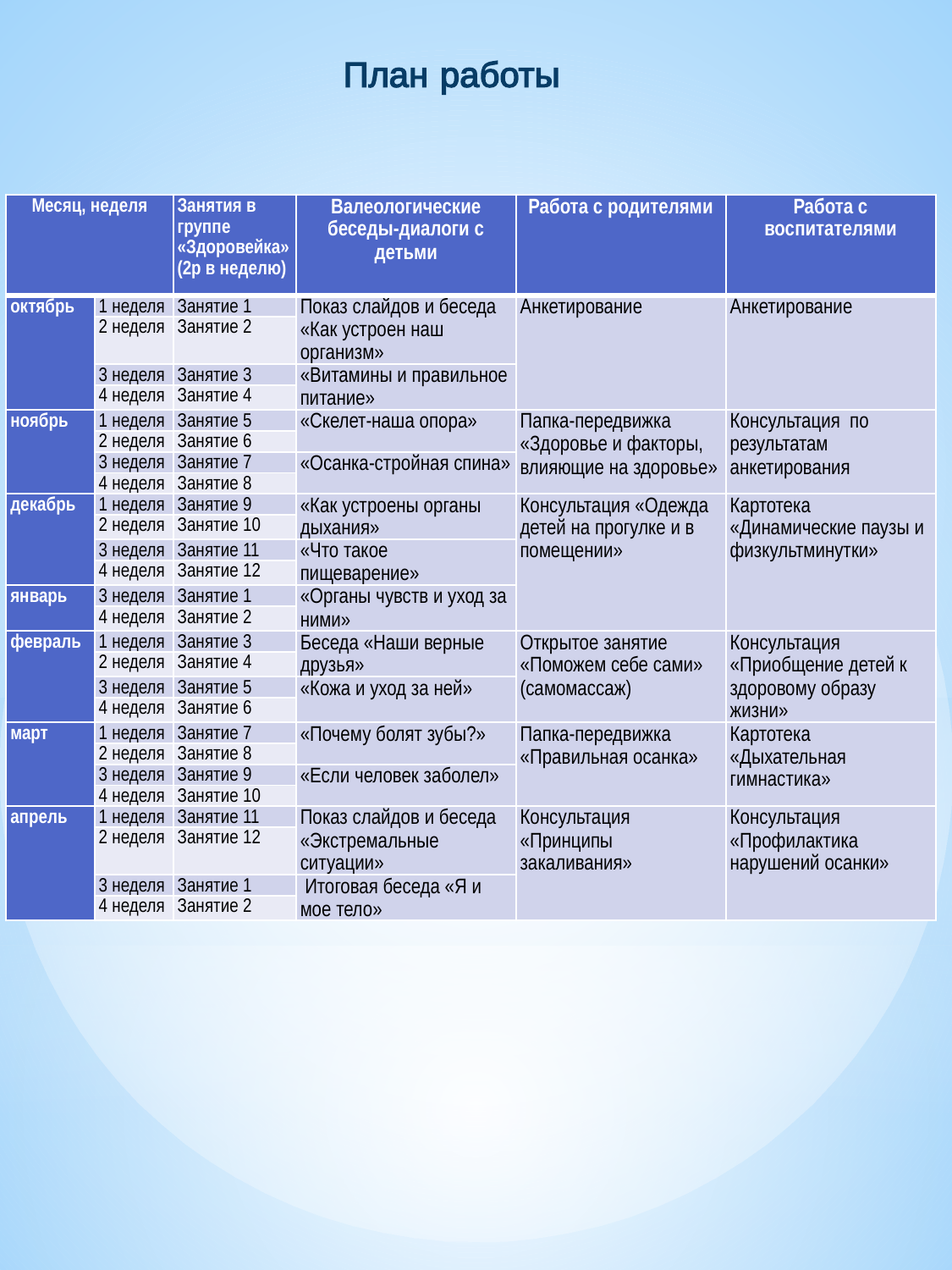

План работы

| Месяц, неделя |  | Занятия в группе «Здоровейка» (2р в неделю) | Валеологические беседы-диалоги с детьми | Работа с родителями | Работа с воспитателями |
| --- | --- | --- | --- | --- | --- |
| октябрь | 1 неделя | Занятие 1 | Показ слайдов и беседа «Как устроен наш организм» | Анкетирование | Анкетирование |
|  | 2 неделя | Занятие 2 |  |  |  |
|  | 3 неделя | Занятие 3 | «Витамины и правильное питание» |  |  |
|  | 4 неделя | Занятие 4 |  |  |  |
| ноябрь | 1 неделя | Занятие 5 | «Скелет-наша опора» | Папка-передвижка «Здоровье и факторы, влияющие на здоровье» | Консультация по результатам анкетирования |
|  | 2 неделя | Занятие 6 |  |  |  |
|  | 3 неделя | Занятие 7 | «Осанка-стройная спина» |  |  |
|  | 4 неделя | Занятие 8 |  |  |  |
| декабрь | 1 неделя | Занятие 9 | «Как устроены органы дыхания» | Консультация «Одежда детей на прогулке и в помещении» | Картотека «Динамические паузы и физкультминутки» |
|  | 2 неделя | Занятие 10 |  |  |  |
|  | 3 неделя | Занятие 11 | «Что такое пищеварение» |  |  |
|  | 4 неделя | Занятие 12 |  |  |  |
| январь | 3 неделя | Занятие 1 | «Органы чувств и уход за ними» |  |  |
|  | 4 неделя | Занятие 2 |  |  |  |
| февраль | 1 неделя | Занятие 3 | Беседа «Наши верные друзья» | Открытое занятие «Поможем себе сами» (самомассаж) | Консультация «Приобщение детей к здоровому образу жизни» |
|  | 2 неделя | Занятие 4 |  |  |  |
|  | 3 неделя | Занятие 5 | «Кожа и уход за ней» |  |  |
|  | 4 неделя | Занятие 6 |  |  |  |
| март | 1 неделя | Занятие 7 | «Почему болят зубы?» | Папка-передвижка «Правильная осанка» | Картотека «Дыхательная гимнастика» |
|  | 2 неделя | Занятие 8 |  |  |  |
|  | 3 неделя | Занятие 9 | «Если человек заболел» |  |  |
|  | 4 неделя | Занятие 10 |  |  |  |
| апрель | 1 неделя | Занятие 11 | Показ слайдов и беседа «Экстремальные ситуации» | Консультация «Принципы закаливания» | Консультация «Профилактика нарушений осанки» |
|  | 2 неделя | Занятие 12 |  |  |  |
|  | 3 неделя | Занятие 1 | Итоговая беседа «Я и мое тело» |  |  |
|  | 4 неделя | Занятие 2 |  |  |  |